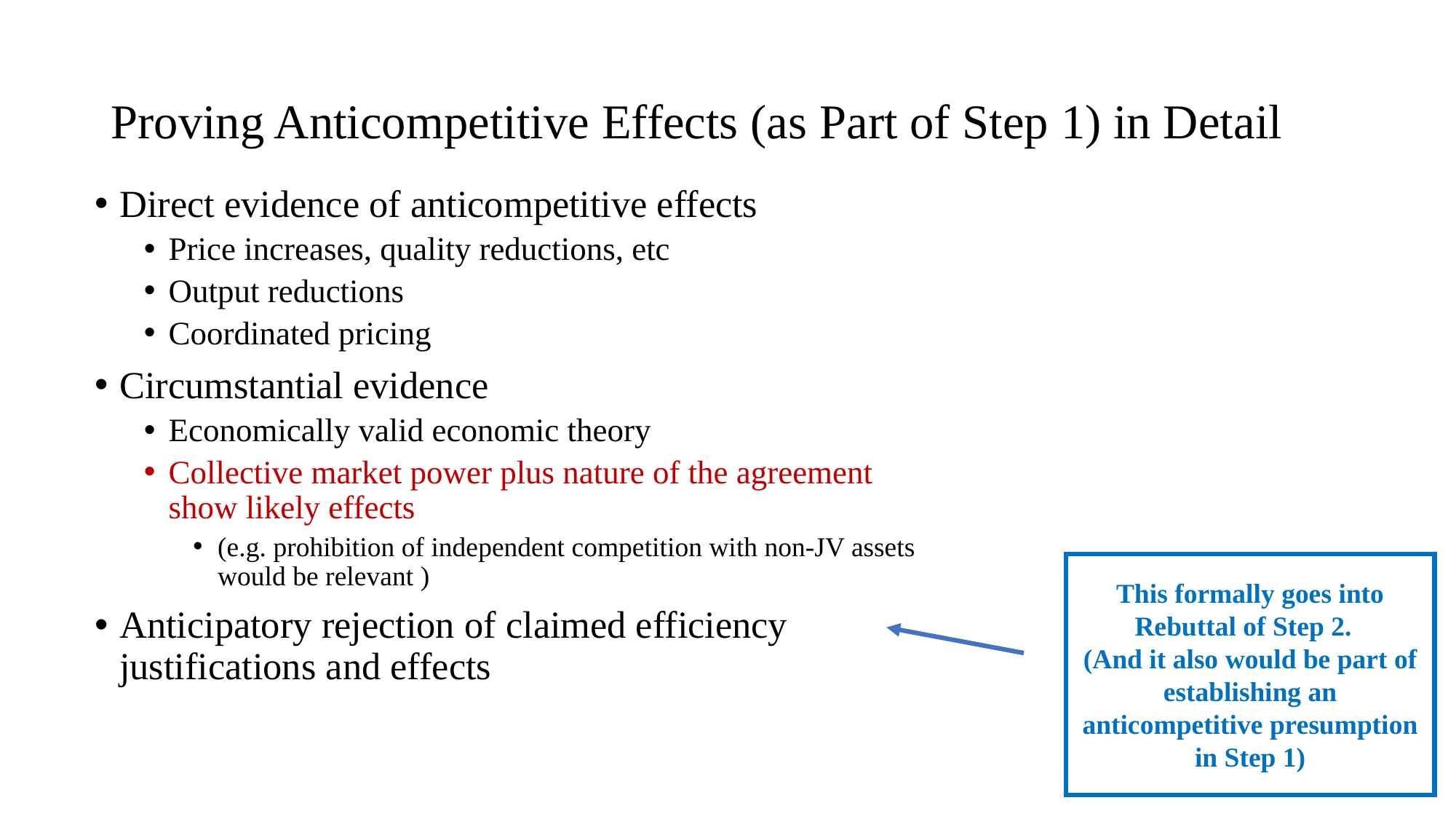

# Proving Anticompetitive Effects (as Part of Step 1) in Detail
Direct evidence of anticompetitive effects
Price increases, quality reductions, etc
Output reductions
Coordinated pricing
Circumstantial evidence
Economically valid economic theory
Collective market power plus nature of the agreement show likely effects
(e.g. prohibition of independent competition with non-JV assets would be relevant )
Anticipatory rejection of claimed efficiency justifications and effects
This formally goes into Rebuttal of Step 2.
(And it also would be part of establishing an anticompetitive presumption in Step 1)